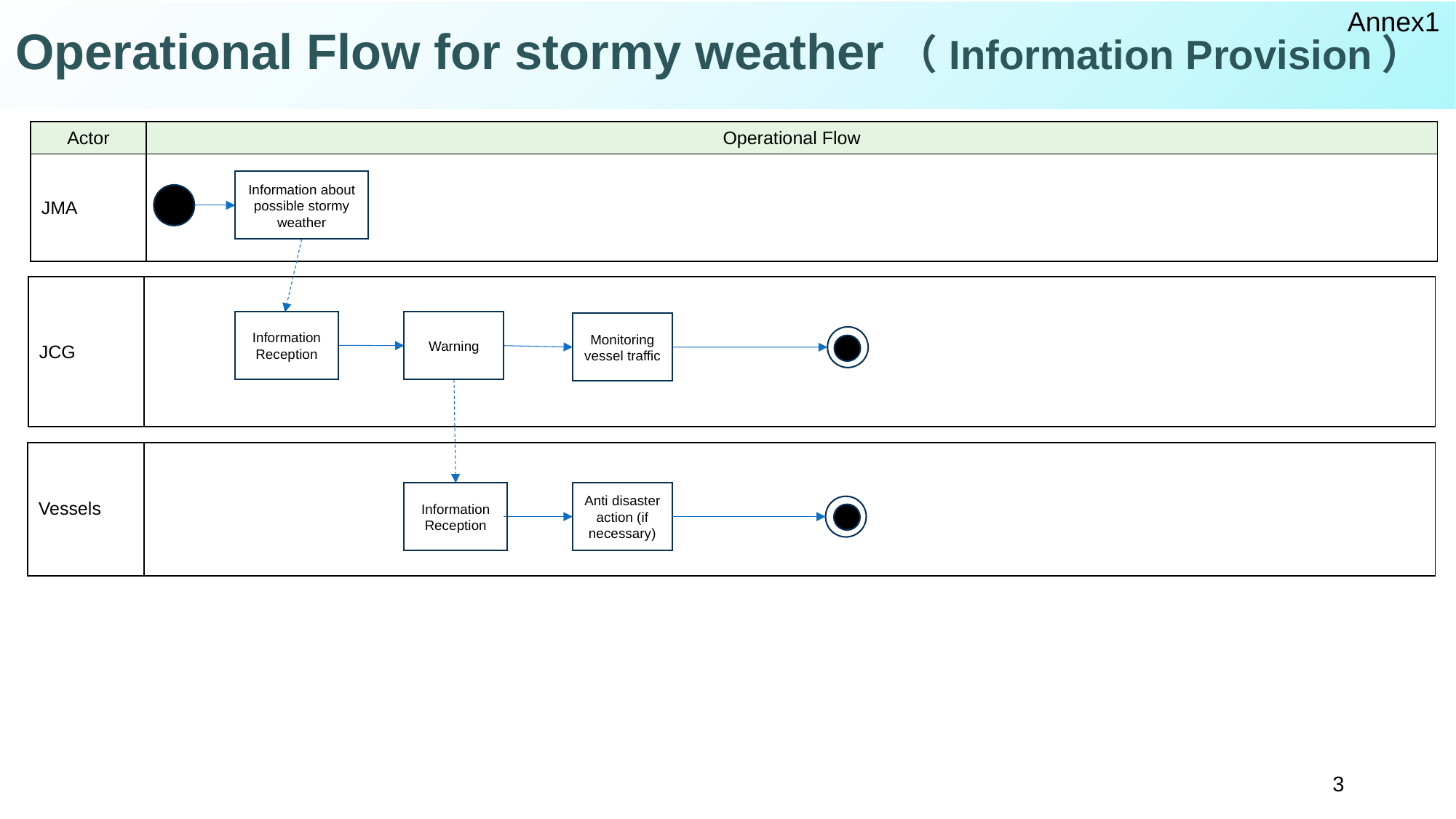

# Operational Flow for stormy weather（Information Provision）
| Actor | Operational Flow |
| --- | --- |
| JMA |  |
Information about possible stormy weather

| JCG |  |
| --- | --- |
Information Reception
Warning
Monitoring vessel traffic

| Vessels |  |
| --- | --- |
Anti disaster action (if necessary)
Information Reception